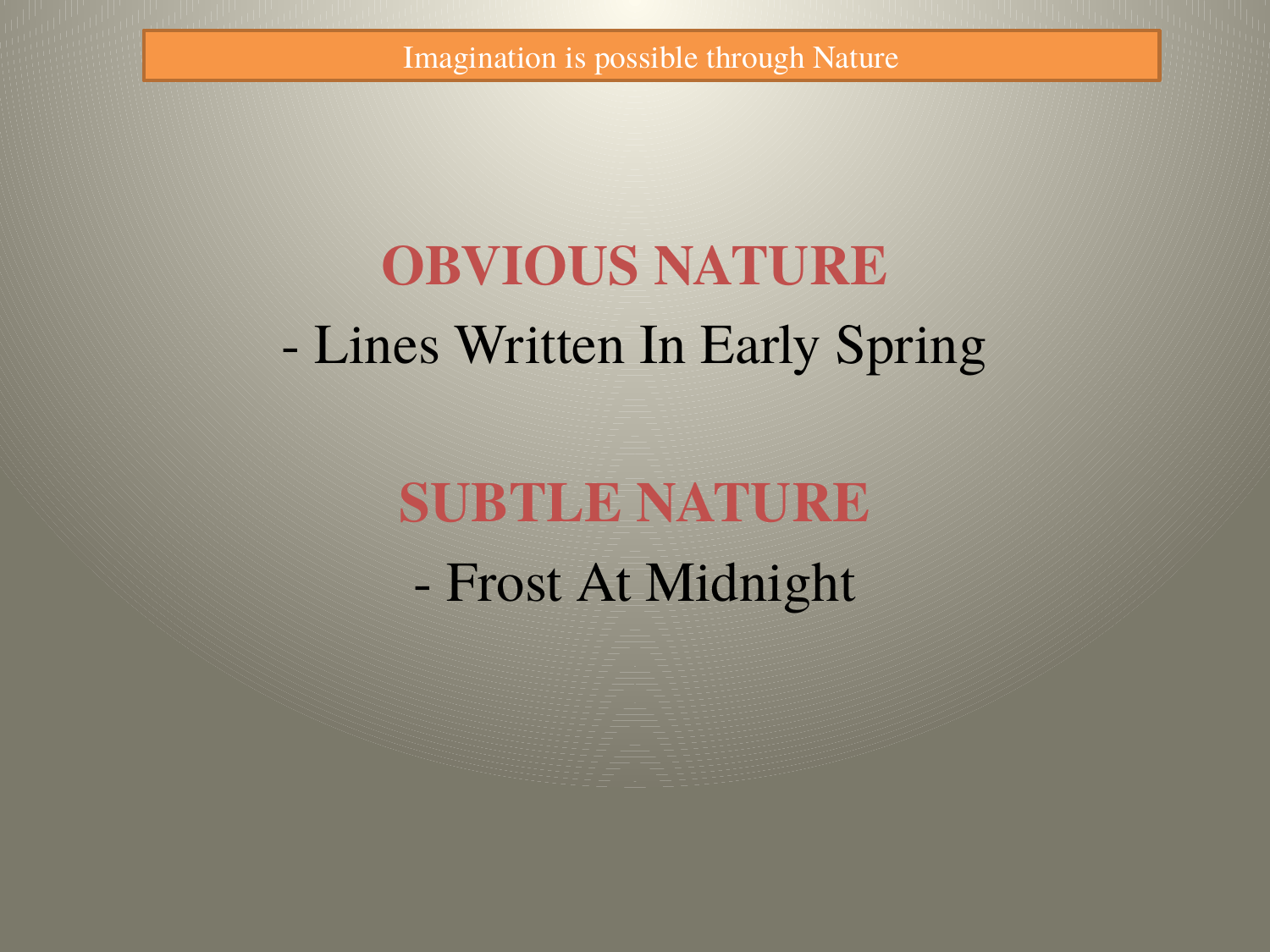

Imagination is possible through Nature
Obvious Nature
- Lines Written In Early Spring

Subtle Nature
- Frost At Midnight